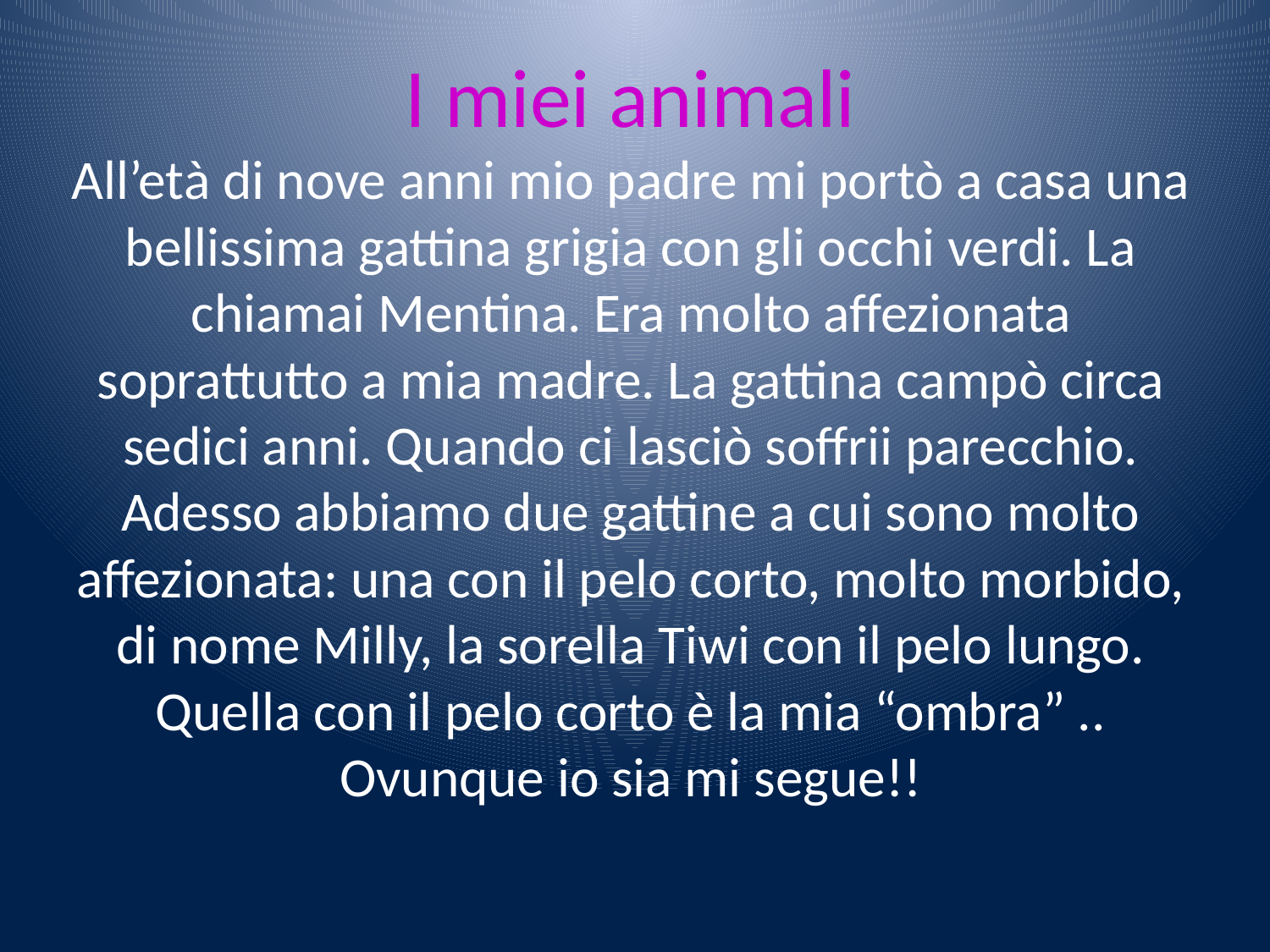

# I miei animali All’età di nove anni mio padre mi portò a casa una bellissima gattina grigia con gli occhi verdi. La chiamai Mentina. Era molto affezionata soprattutto a mia madre. La gattina campò circa sedici anni. Quando ci lasciò soffrii parecchio. Adesso abbiamo due gattine a cui sono molto affezionata: una con il pelo corto, molto morbido, di nome Milly, la sorella Tiwi con il pelo lungo. Quella con il pelo corto è la mia “ombra” .. Ovunque io sia mi segue!!